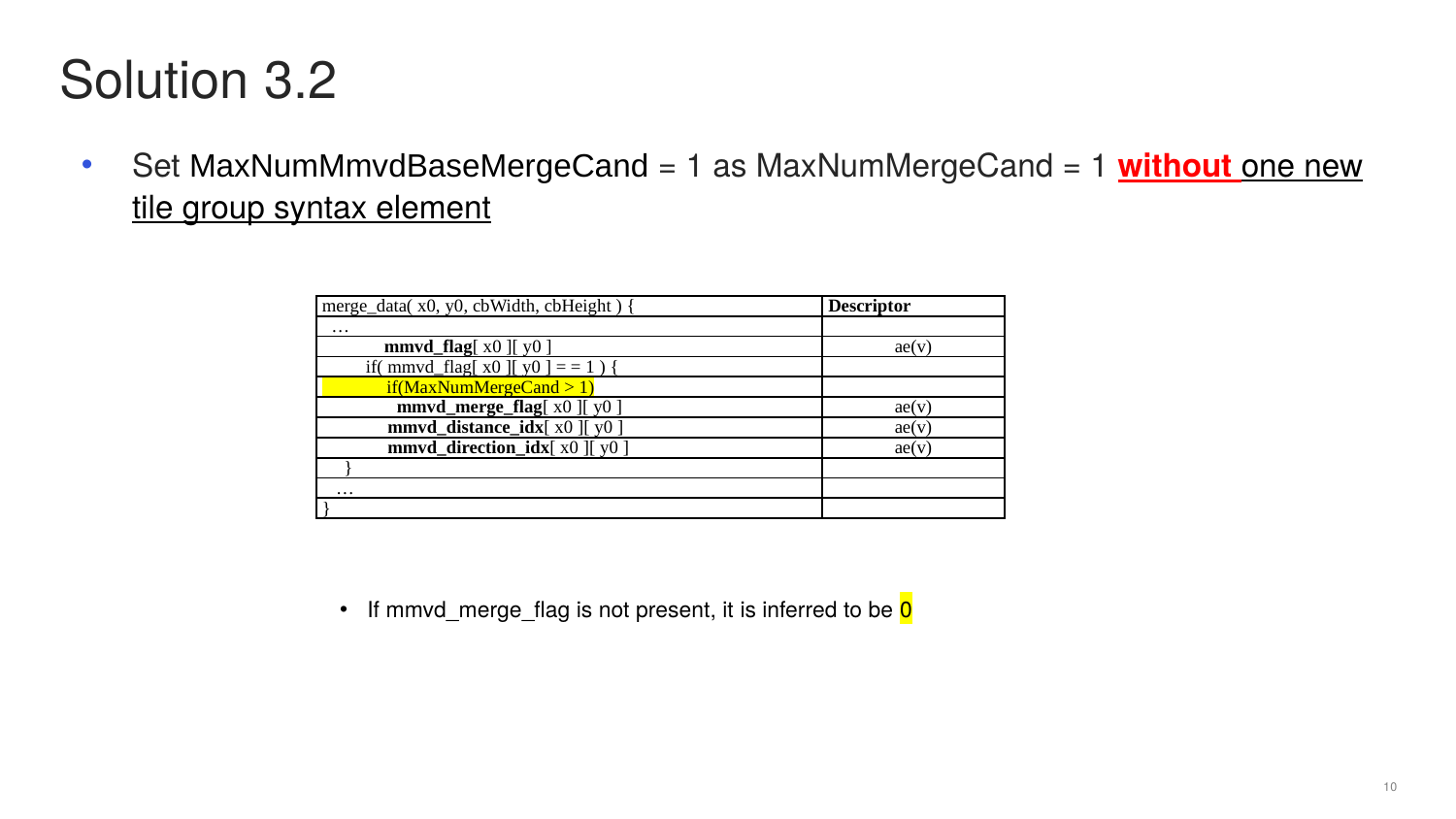

# Solution 3.2
Set MaxNumMmvdBaseMergeCand = 1 as MaxNumMergeCand = 1 without one new tile group syntax element

| merge\_data( x0, y0, cbWidth, cbHeight ) { | Descriptor |
| --- | --- |
| … |  |
| mmvd\_flag[ x0 ][ y0 ] | ae(v) |
| if( mmvd\_flag[ x0 ][ y0 ] = = 1 ) { |  |
| if(MaxNumMergeCand > 1) |  |
| mmvd\_merge\_flag[ x0 ][ y0 ] | ae(v) |
| mmvd\_distance\_idx[ x0 ][ y0 ] | ae(v) |
| mmvd\_direction\_idx[ x0 ][ y0 ] | ae(v) |
| } |  |
| … |  |
| } |  |
If mmvd_merge_flag is not present, it is inferred to be 0